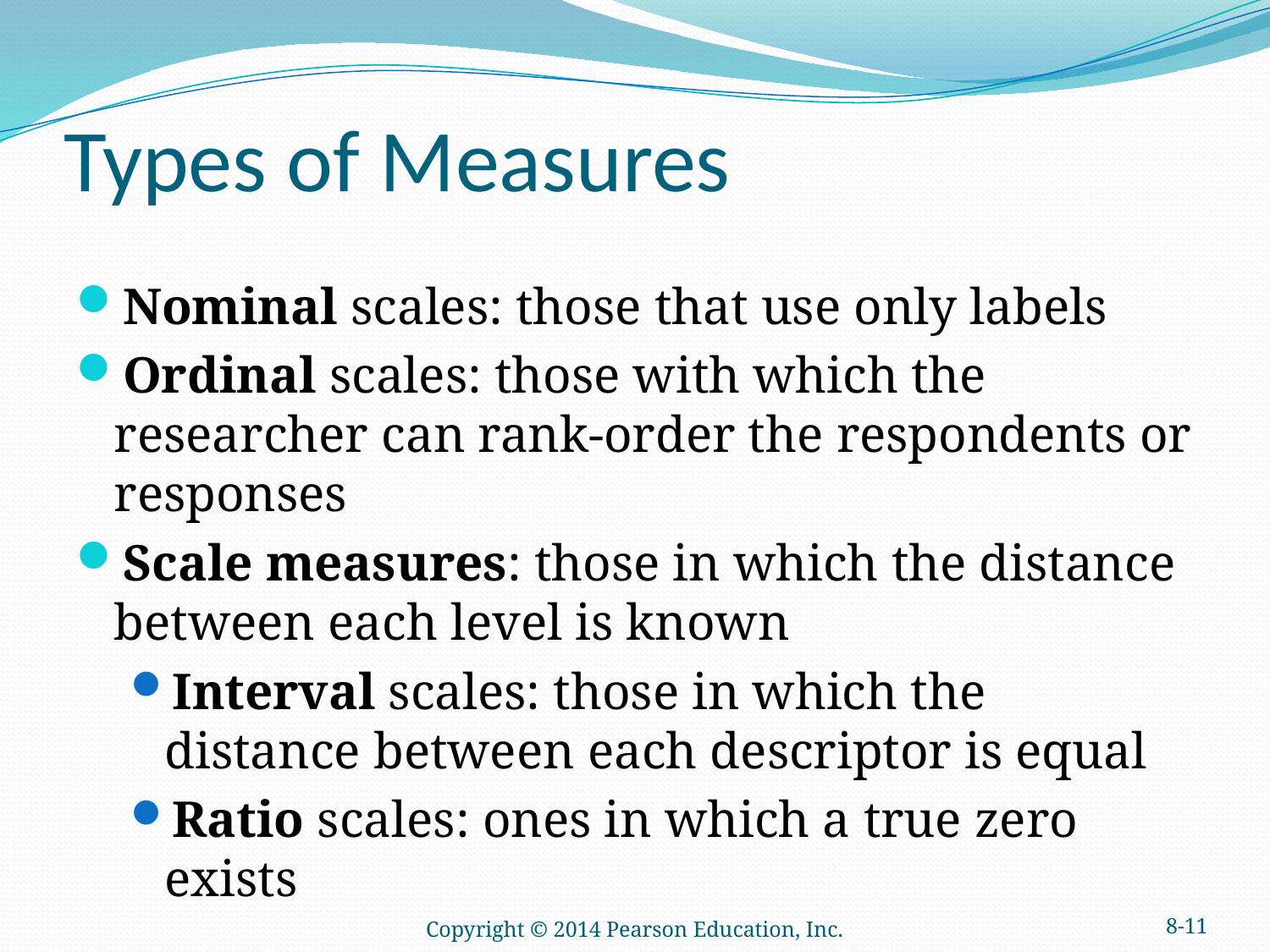

# Types of Measures
Nominal scales: those that use only labels
Ordinal scales: those with which the researcher can rank-order the respondents or responses
Scale measures: those in which the distance between each level is known
Interval scales: those in which the distance between each descriptor is equal
Ratio scales: ones in which a true zero exists